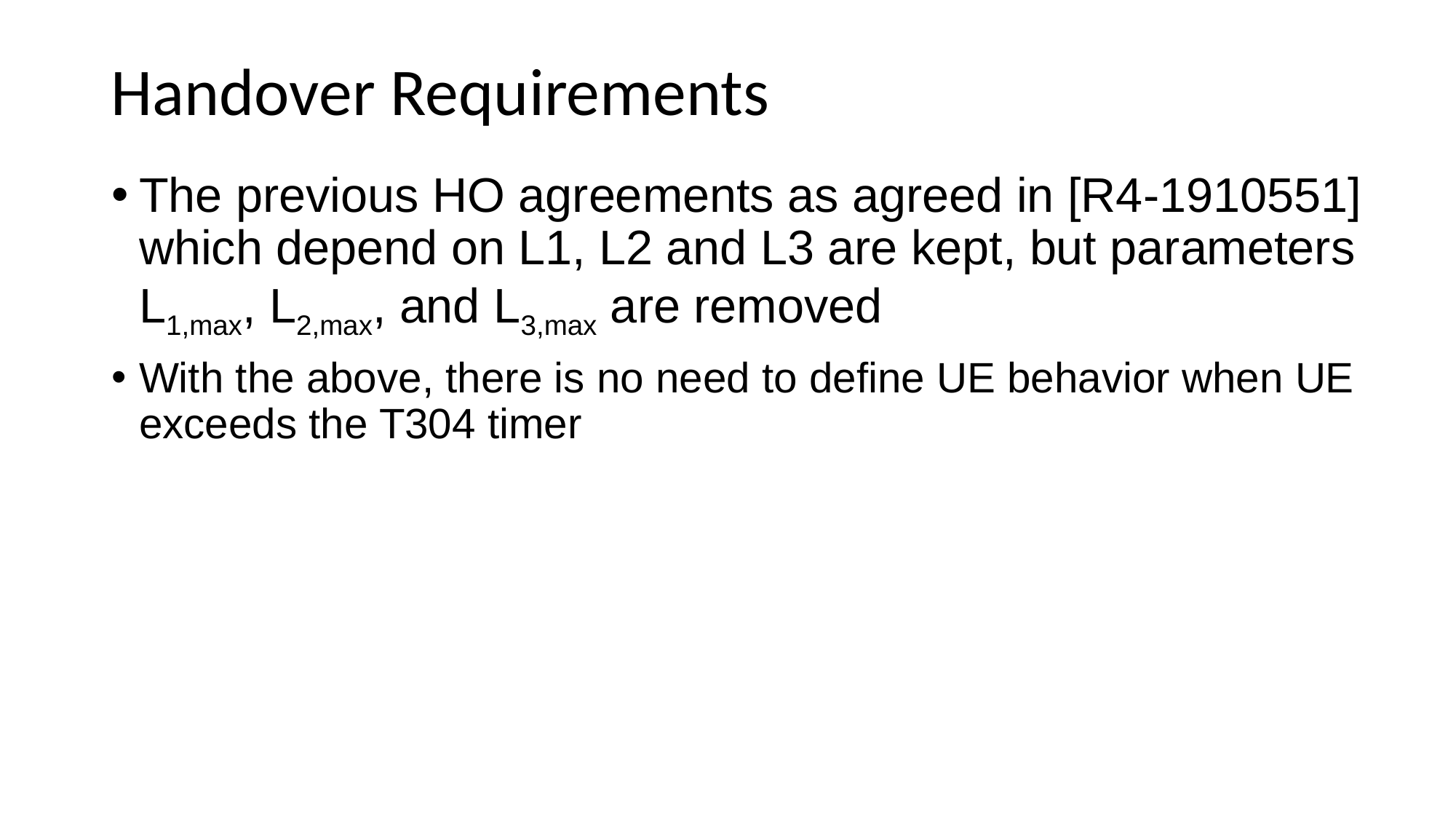

# Handover Requirements
The previous HO agreements as agreed in [R4-1910551] which depend on L1, L2 and L3 are kept, but parameters L1,max, L2,max, and L3,max are removed
With the above, there is no need to define UE behavior when UE exceeds the T304 timer